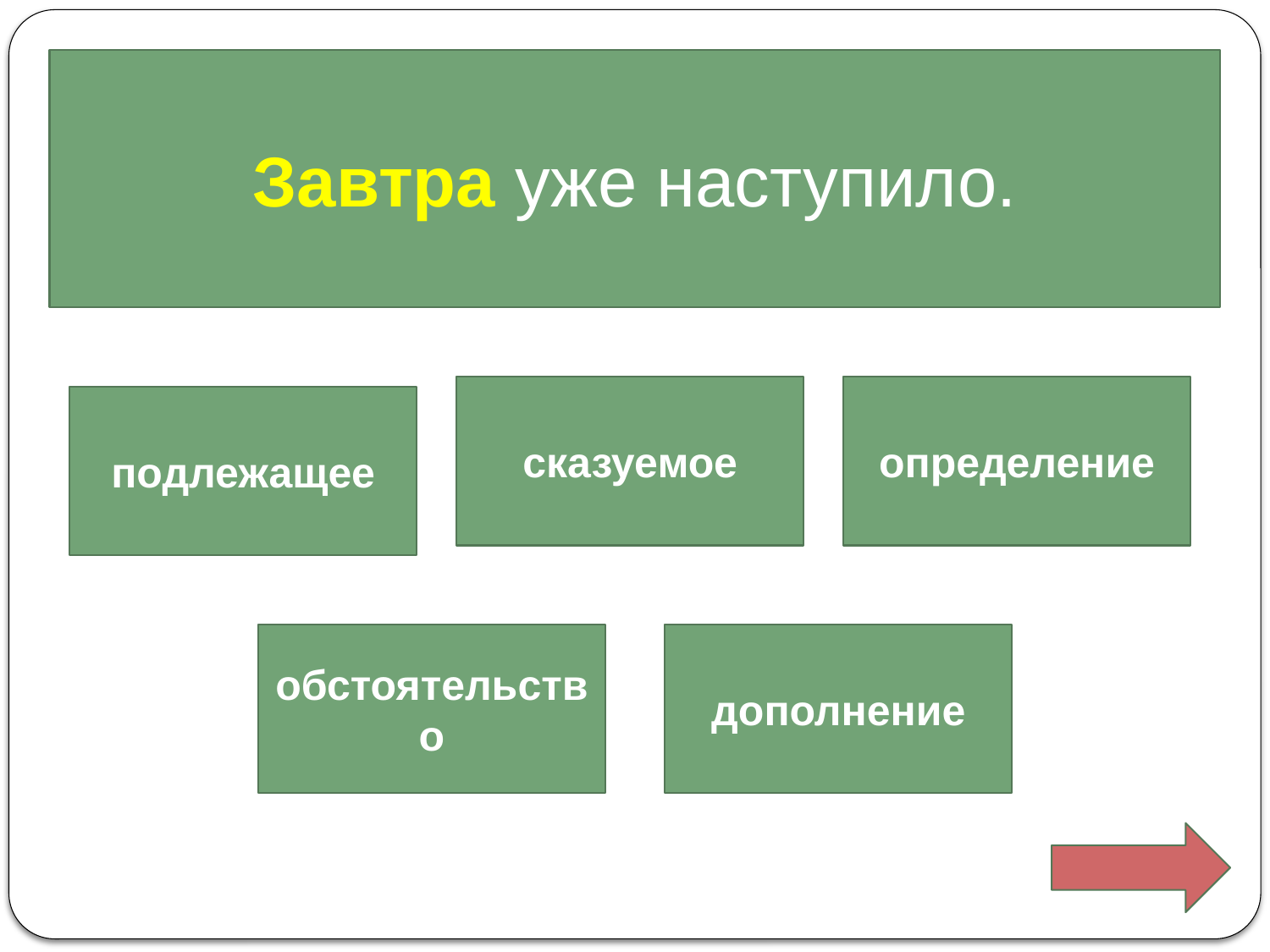

Завтра уже наступило.
сказуемое
определение
подлежащее
обстоятельство
дополнение